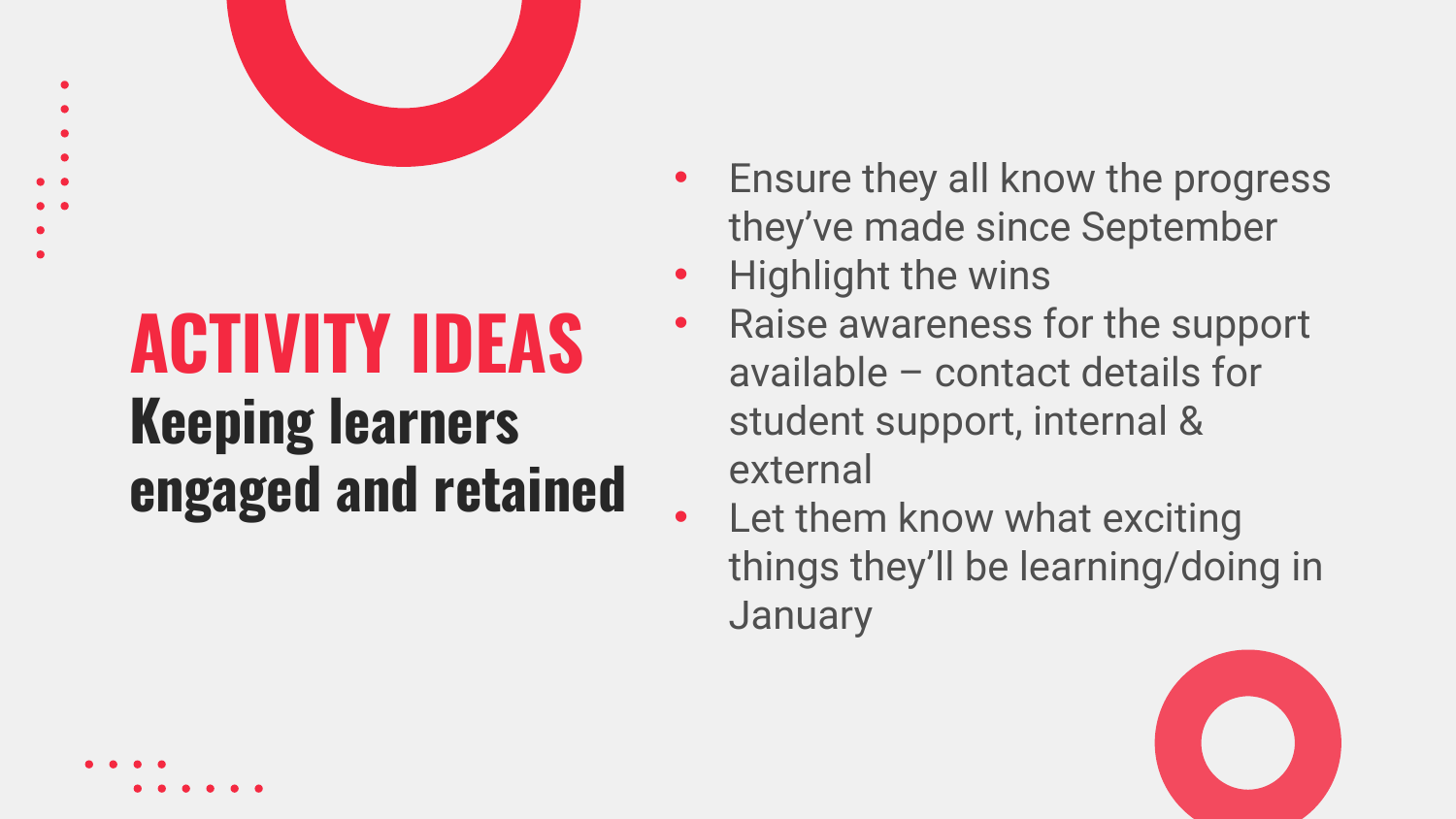

Ensure they all know the progress they’ve made since September
Highlight the wins
Raise awareness for the support available – contact details for student support, internal & external
Let them know what exciting things they’ll be learning/doing in January
# ACTIVITY IDEAS Keeping learners engaged and retained